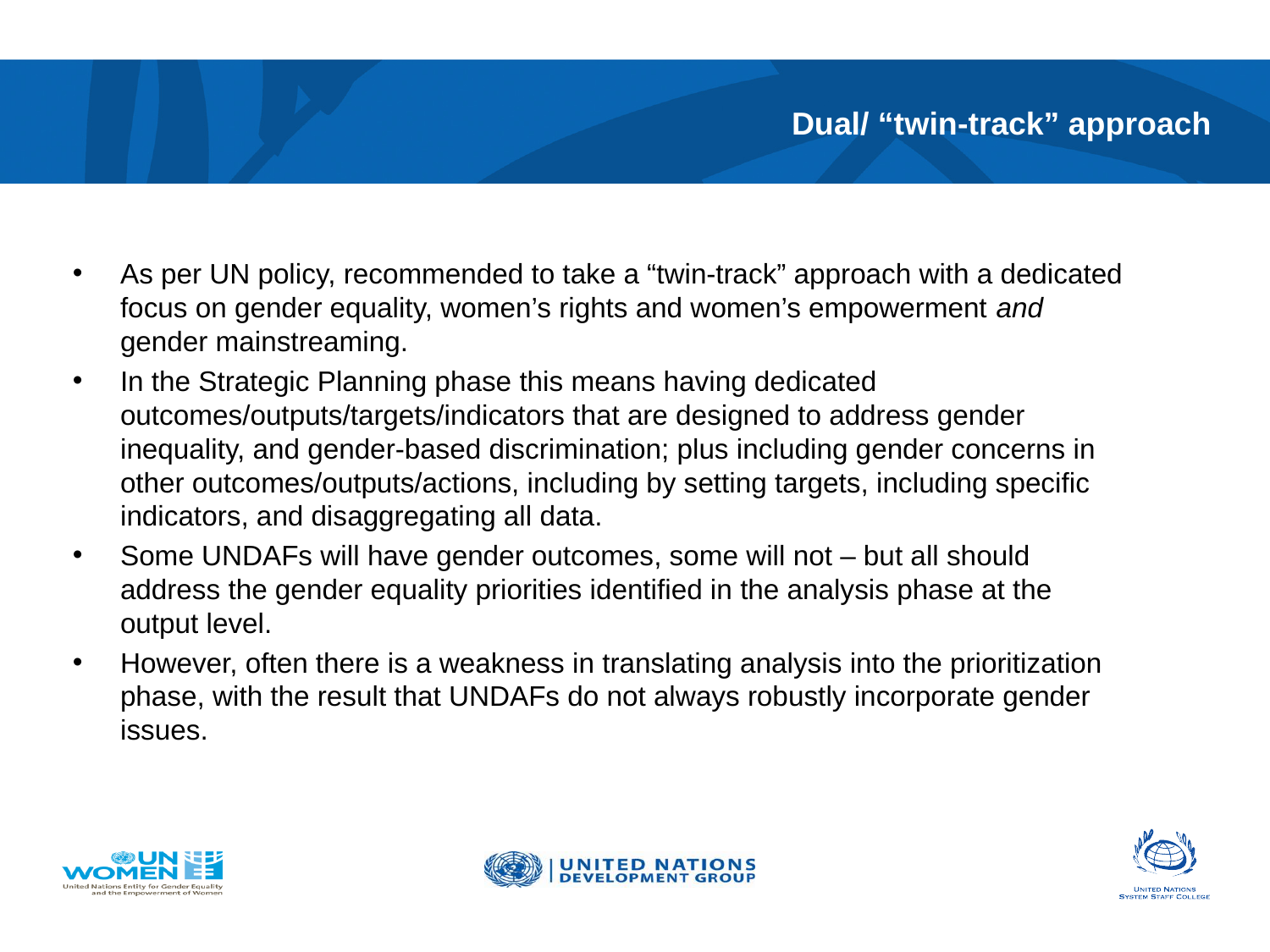

# Dual/ “twin-track” approach
As per UN policy, recommended to take a “twin-track” approach with a dedicated focus on gender equality, women’s rights and women’s empowerment and gender mainstreaming.
In the Strategic Planning phase this means having dedicated outcomes/outputs/targets/indicators that are designed to address gender inequality, and gender-based discrimination; plus including gender concerns in other outcomes/outputs/actions, including by setting targets, including specific indicators, and disaggregating all data.
Some UNDAFs will have gender outcomes, some will not – but all should address the gender equality priorities identified in the analysis phase at the output level.
However, often there is a weakness in translating analysis into the prioritization phase, with the result that UNDAFs do not always robustly incorporate gender issues.